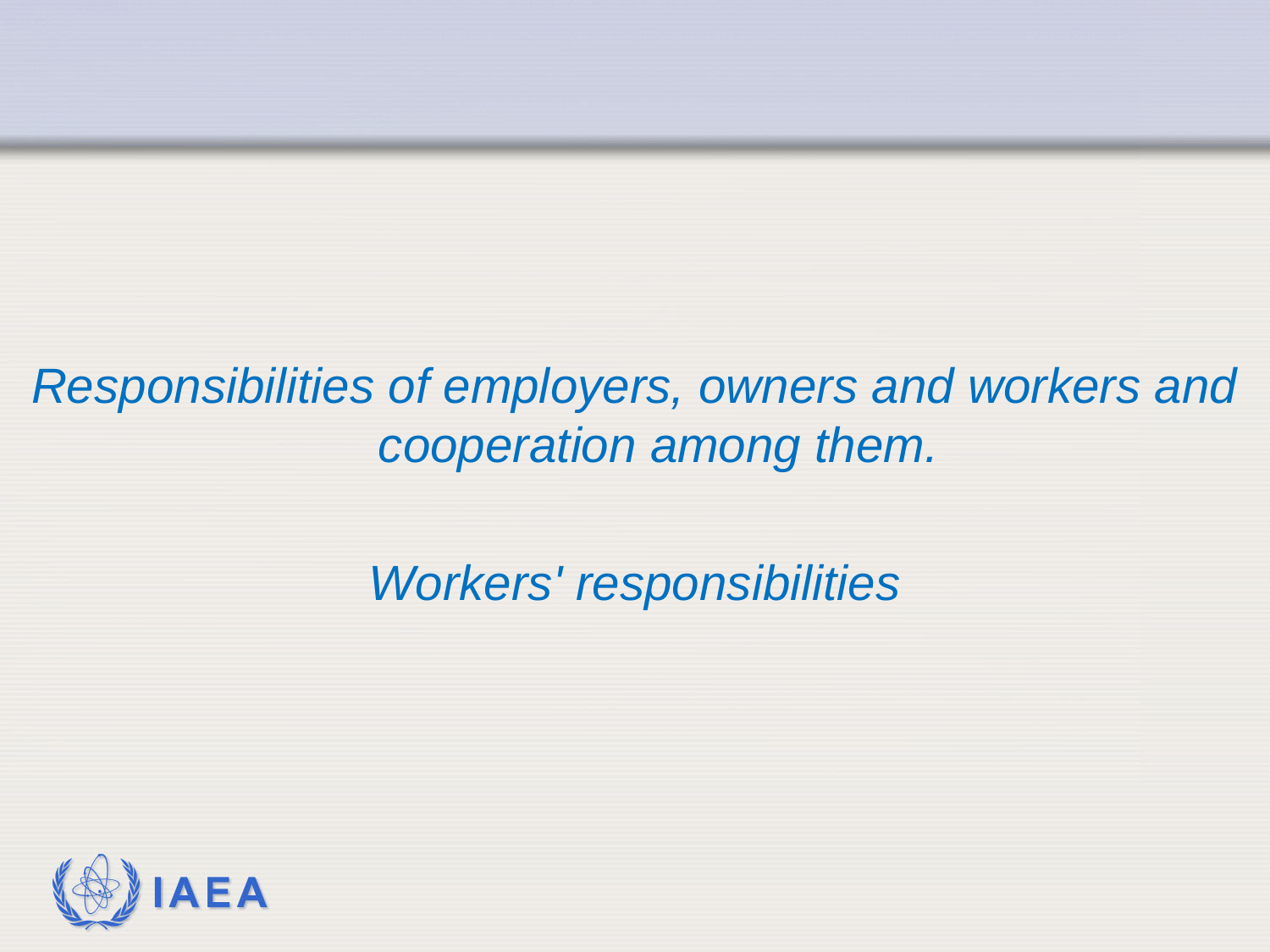

#
Responsibilities of employers, owners and workers and cooperation among them.

Workers' responsibilities